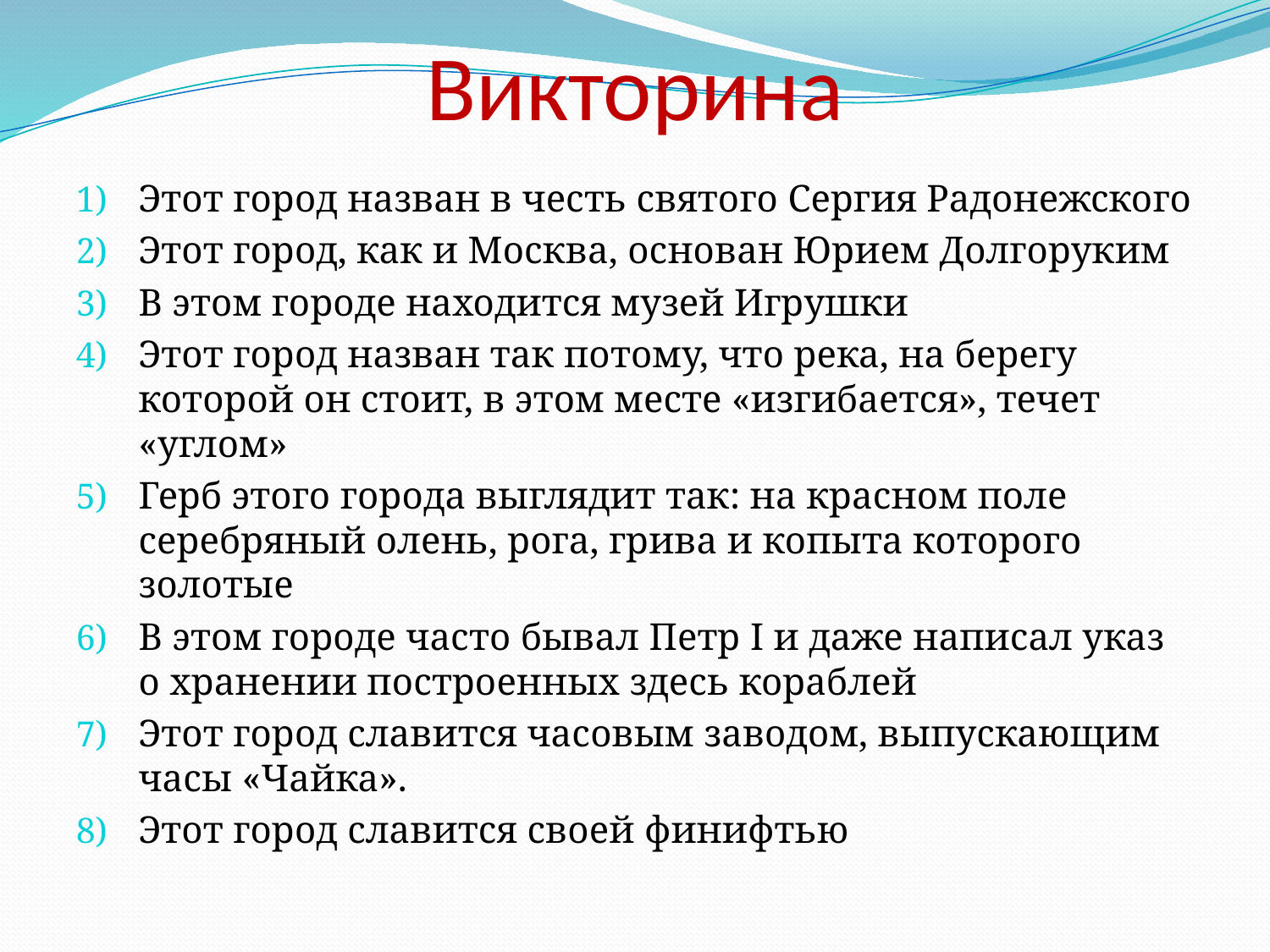

# Викторина
Этот город назван в честь святого Сергия Радонежского
Этот город, как и Москва, основан Юрием Долгоруким
В этом городе находится музей Игрушки
Этот город назван так потому, что река, на берегу которой он стоит, в этом месте «изгибается», течет «углом»
Герб этого города выглядит так: на красном поле серебряный олень, рога, грива и копыта которого золотые
В этом городе часто бывал Петр I и даже написал указ о хранении построенных здесь кораблей
Этот город славится часовым заводом, выпускающим часы «Чайка».
Этот город славится своей финифтью